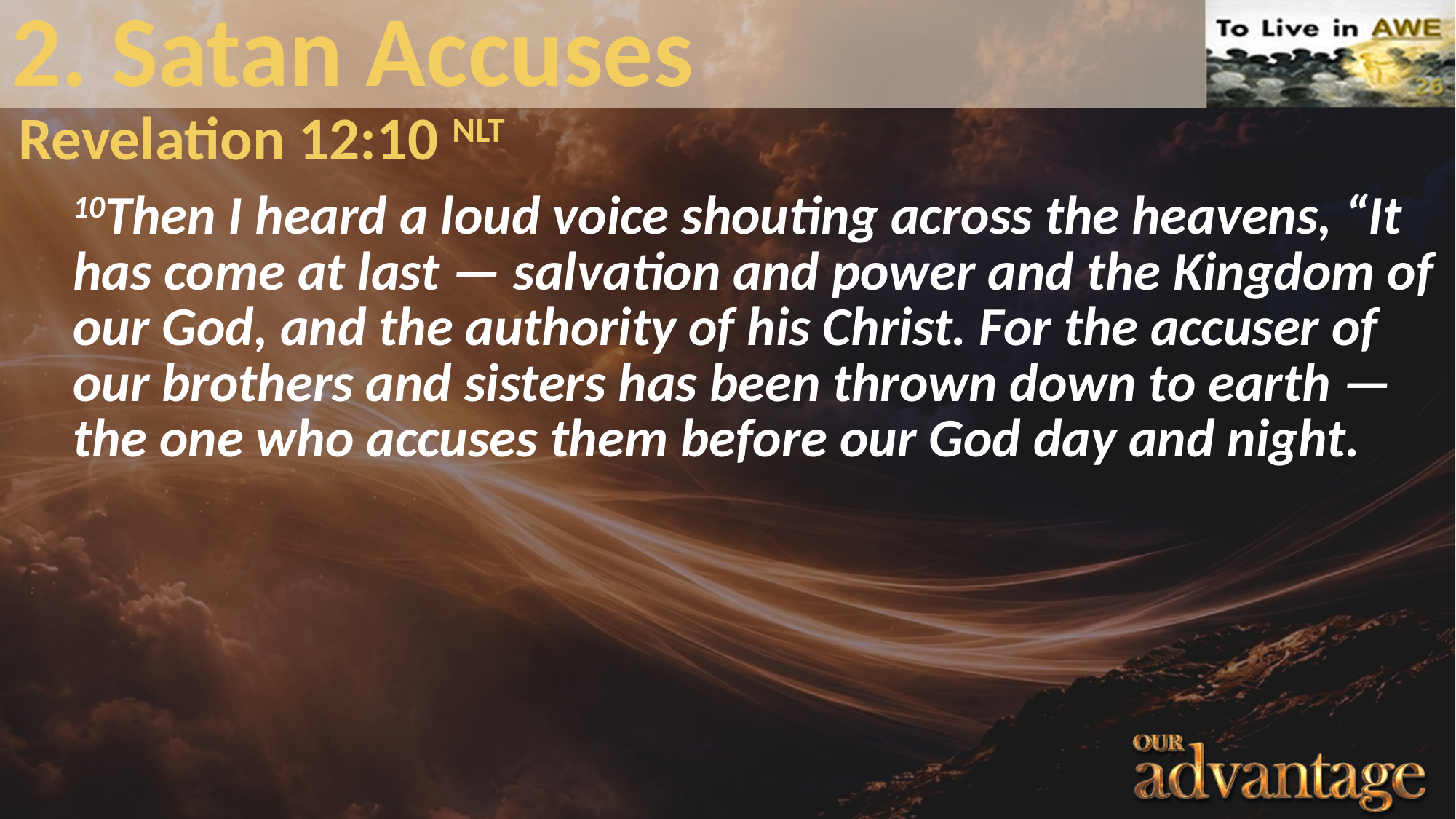

# 2. Satan Accuses
Revelation 12:10 NLT
10Then I heard a loud voice shouting across the heavens, “It has come at last — salvation and power and the Kingdom of our God, and the authority of his Christ. For the accuser of our brothers and sisters has been thrown down to earth — the one who accuses them before our God day and night.